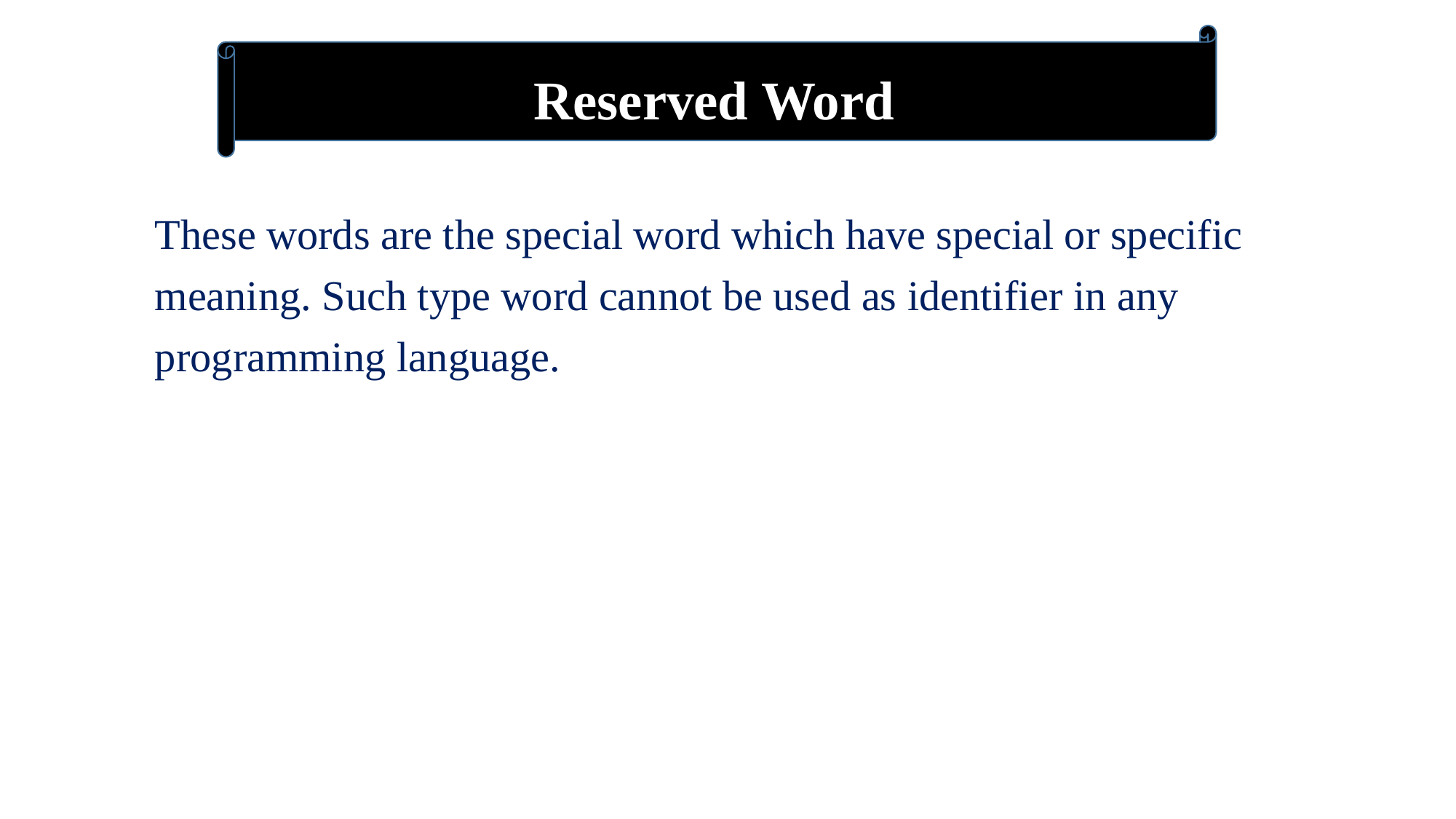

Reserved Word
These words are the special word which have special or specific meaning. Such type word cannot be used as identifier in any programming language.